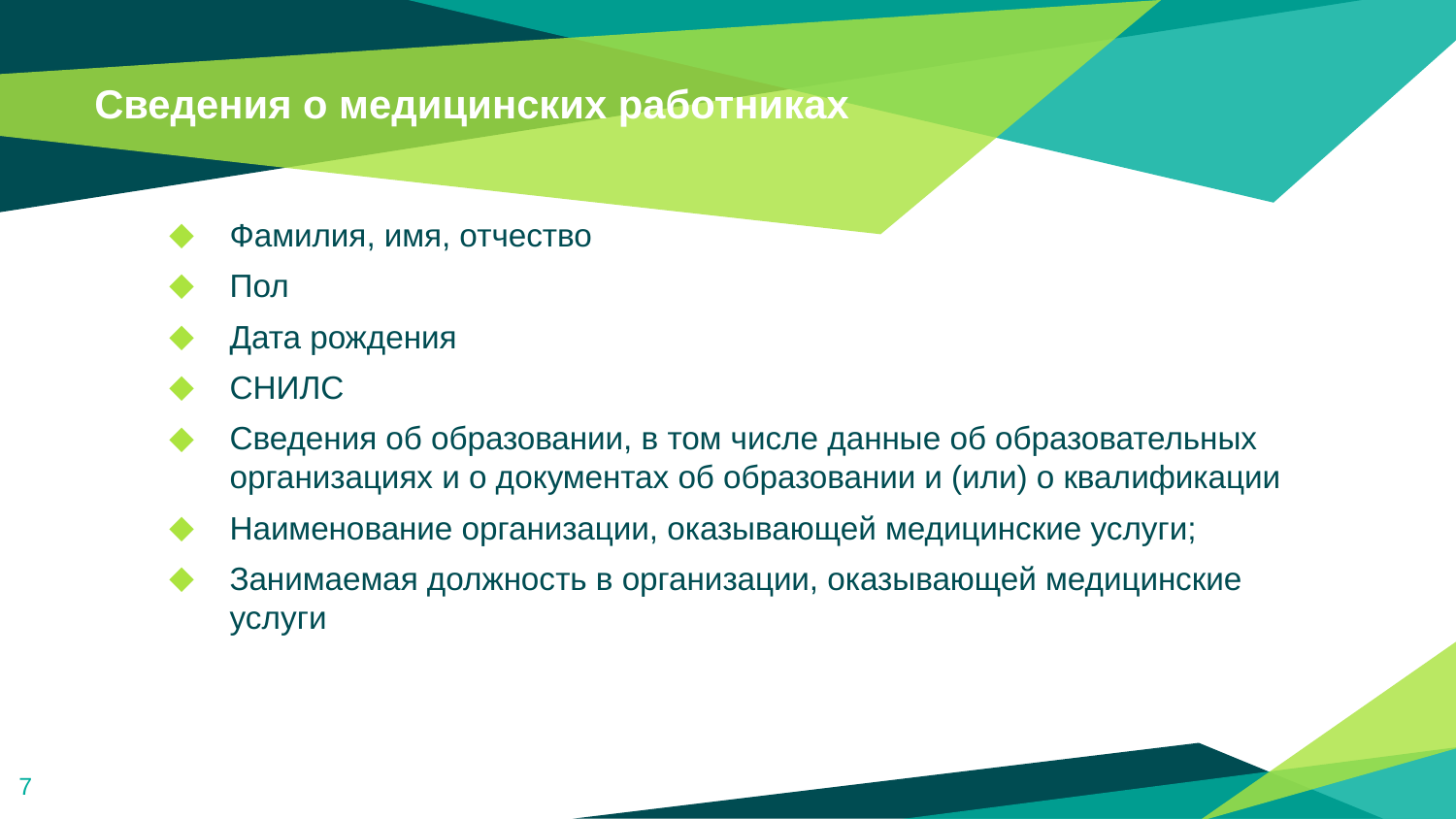

# Сведения о медицинских работниках
Фамилия, имя, отчество
Пол
Дата рождения
СНИЛС
Сведения об образовании, в том числе данные об образовательных организациях и о документах об образовании и (или) о квалификации
Наименование организации, оказывающей медицинские услуги;
Занимаемая должность в организации, оказывающей медицинские услуги

7